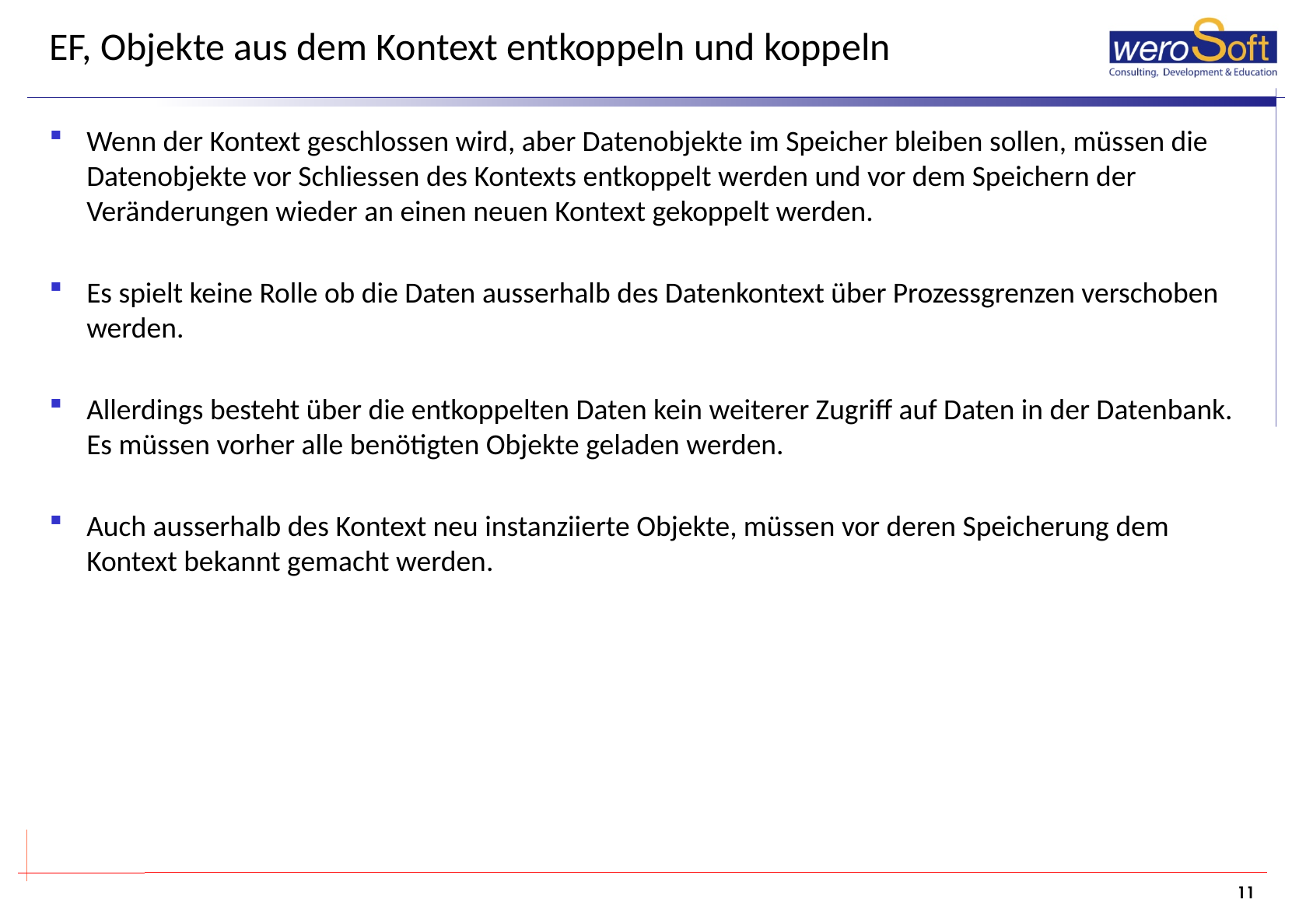

# EF, Objekte aus dem Kontext entkoppeln und koppeln
Wenn der Kontext geschlossen wird, aber Datenobjekte im Speicher bleiben sollen, müssen die Datenobjekte vor Schliessen des Kontexts entkoppelt werden und vor dem Speichern der Veränderungen wieder an einen neuen Kontext gekoppelt werden.

Es spielt keine Rolle ob die Daten ausserhalb des Datenkontext über Prozessgrenzen verschoben werden.

Allerdings besteht über die entkoppelten Daten kein weiterer Zugriff auf Daten in der Datenbank. Es müssen vorher alle benötigten Objekte geladen werden.

Auch ausserhalb des Kontext neu instanziierte Objekte, müssen vor deren Speicherung dem Kontext bekannt gemacht werden.
11